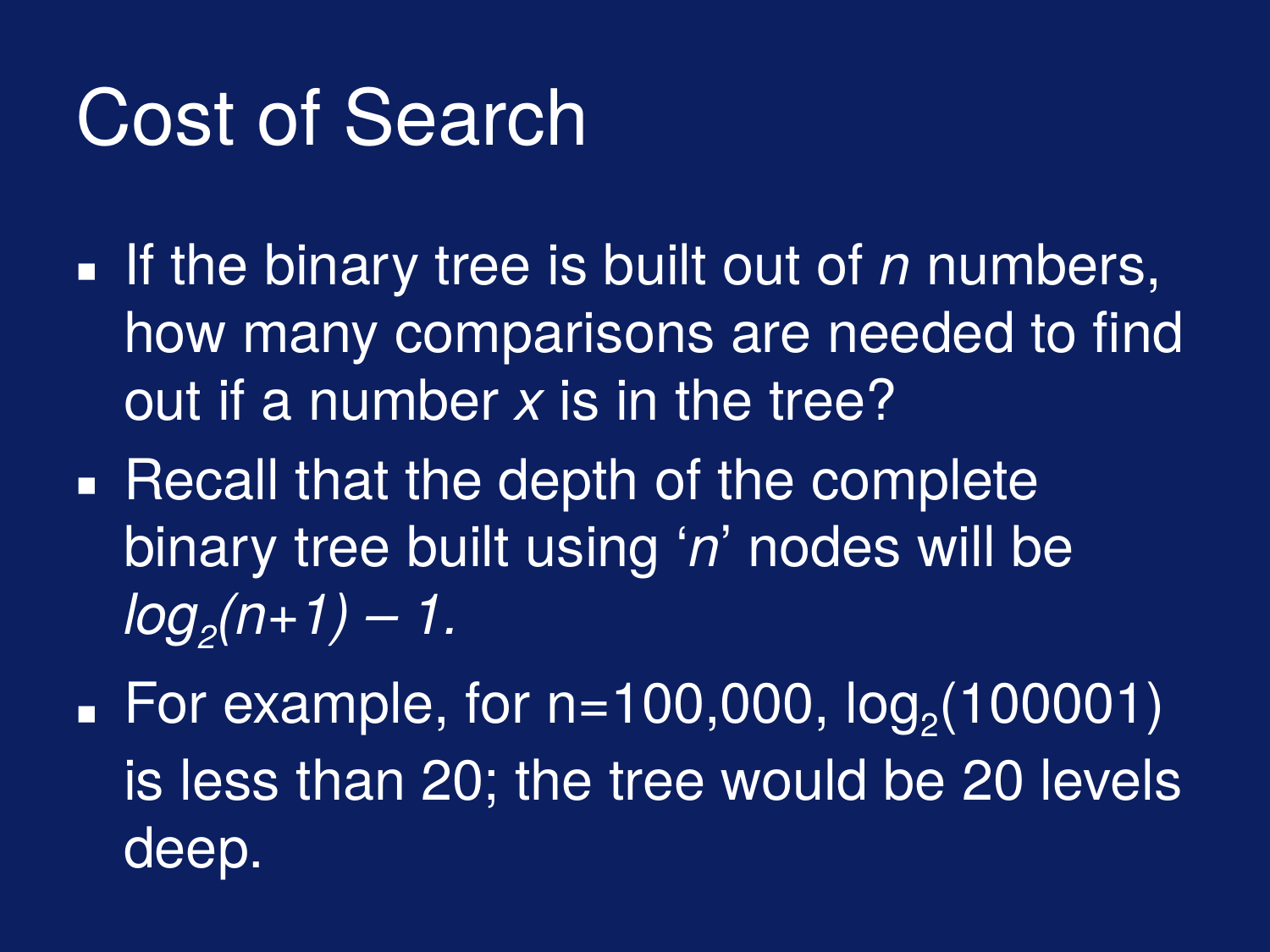

# Cost of Search
If the binary tree is built out of n numbers, how many comparisons are needed to find out if a number x is in the tree?
Recall that the depth of the complete binary tree built using ‘n’ nodes will be log2(n+1) – 1.
For example, for n=100,000, log2(100001) is less than 20; the tree would be 20 levels deep.